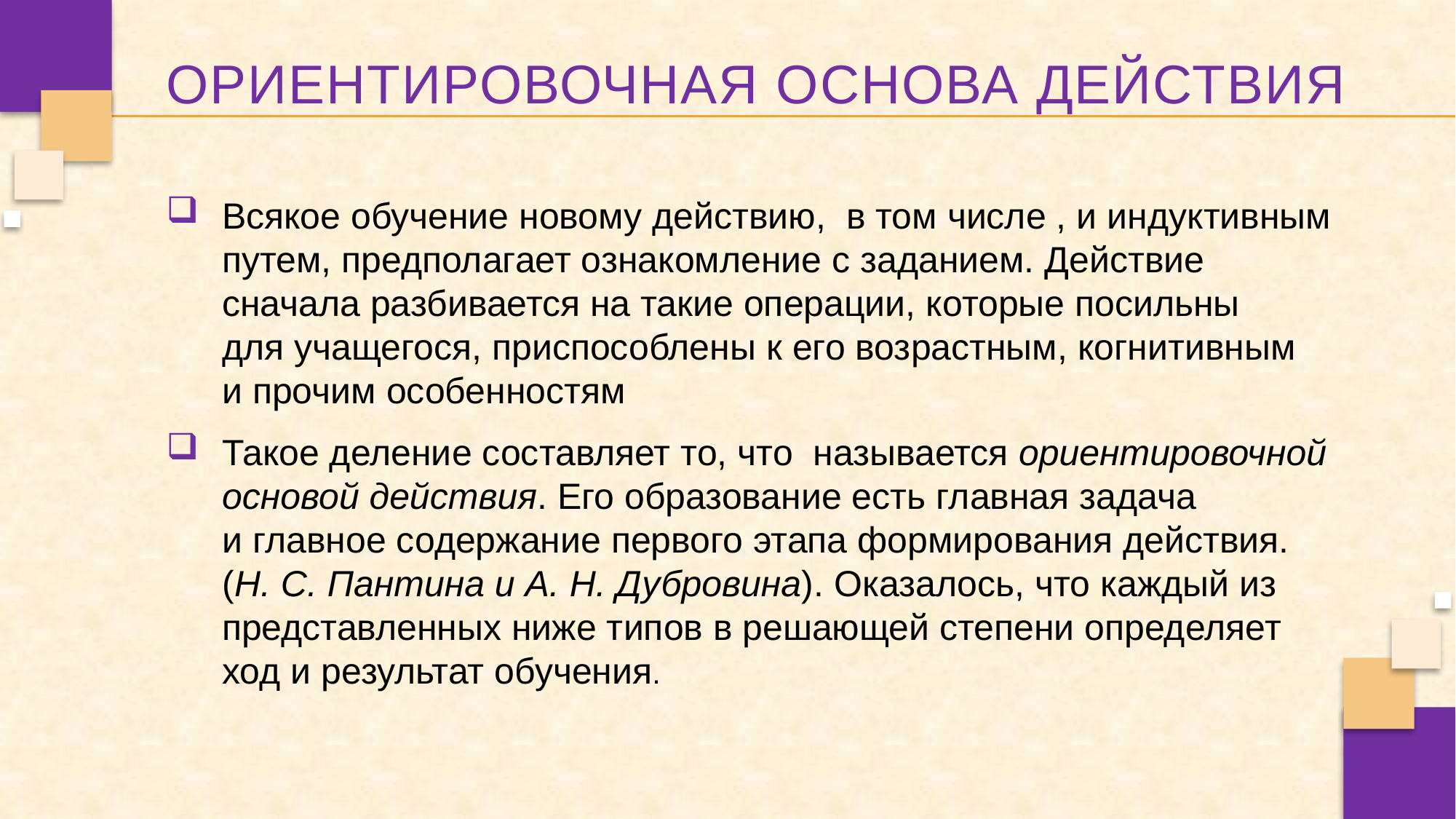

ориентировочная основа действия
Всякое обучение новому действию,  в том числе , и индуктивным путем, предполагает ознакомление с заданием. Действие сначала разбивается на такие операции, которые посильны
для учащегося, приспособлены к его возрастным, когнитивным
и прочим особенностям
Такое деление составляет то, что  называется ориентировочной основой действия. Его образование есть главная задача
и главное содержание первого этапа формирования действия.
(Н. С. Пантина и А. Н. Дубровина). Оказалось, что каждый из  представленных ниже типов в решающей степени определяет ход и результат обучения.